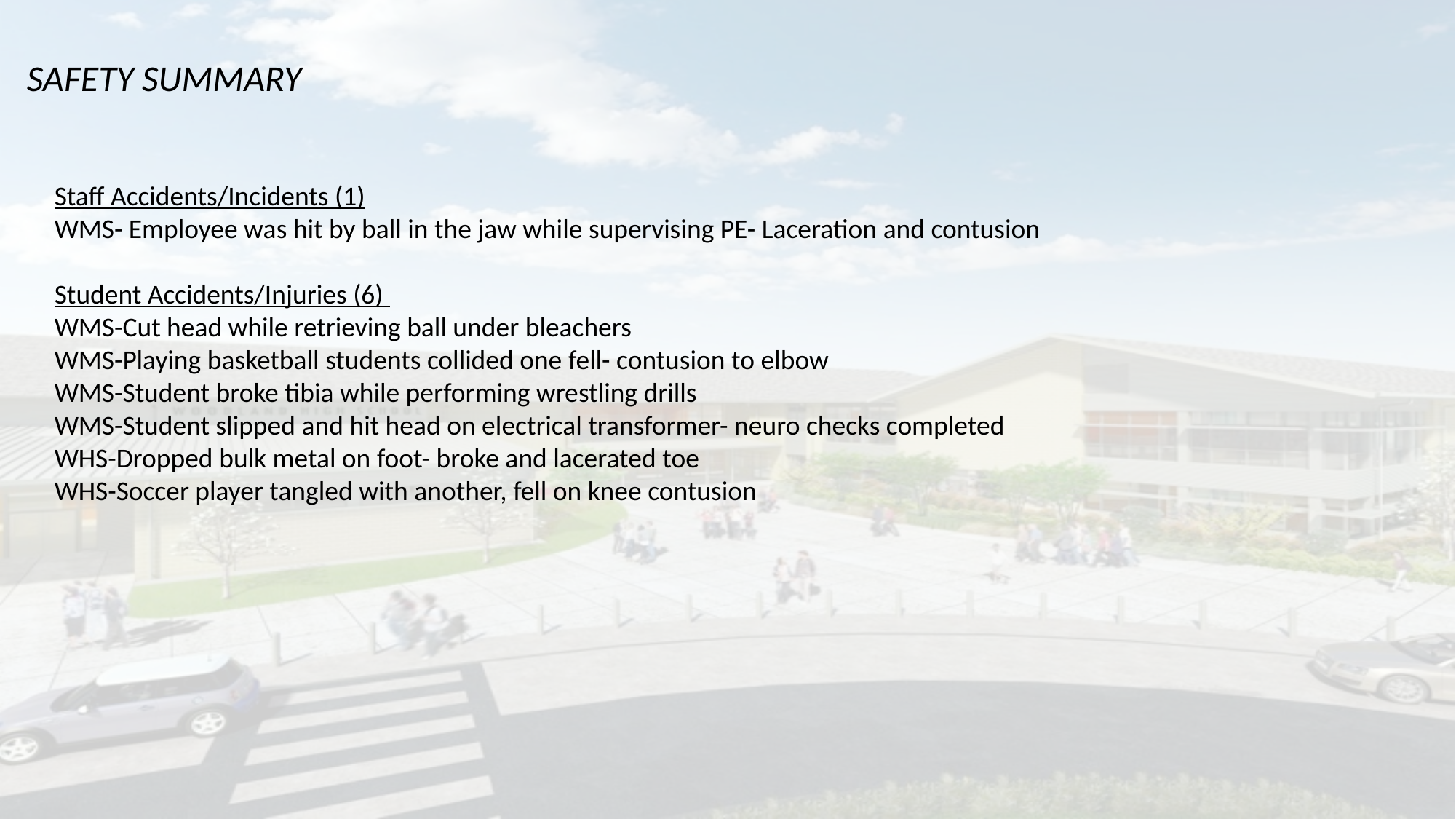

# SAFETY SUMMARY

Staff Accidents/Incidents (1)
WMS- Employee was hit by ball in the jaw while supervising PE- Laceration and contusion

Student Accidents/Injuries (6)
WMS-Cut head while retrieving ball under bleachers
WMS-Playing basketball students collided one fell- contusion to elbow
WMS-Student broke tibia while performing wrestling drills
WMS-Student slipped and hit head on electrical transformer- neuro checks completed
WHS-Dropped bulk metal on foot- broke and lacerated toe
WHS-Soccer player tangled with another, fell on knee contusion